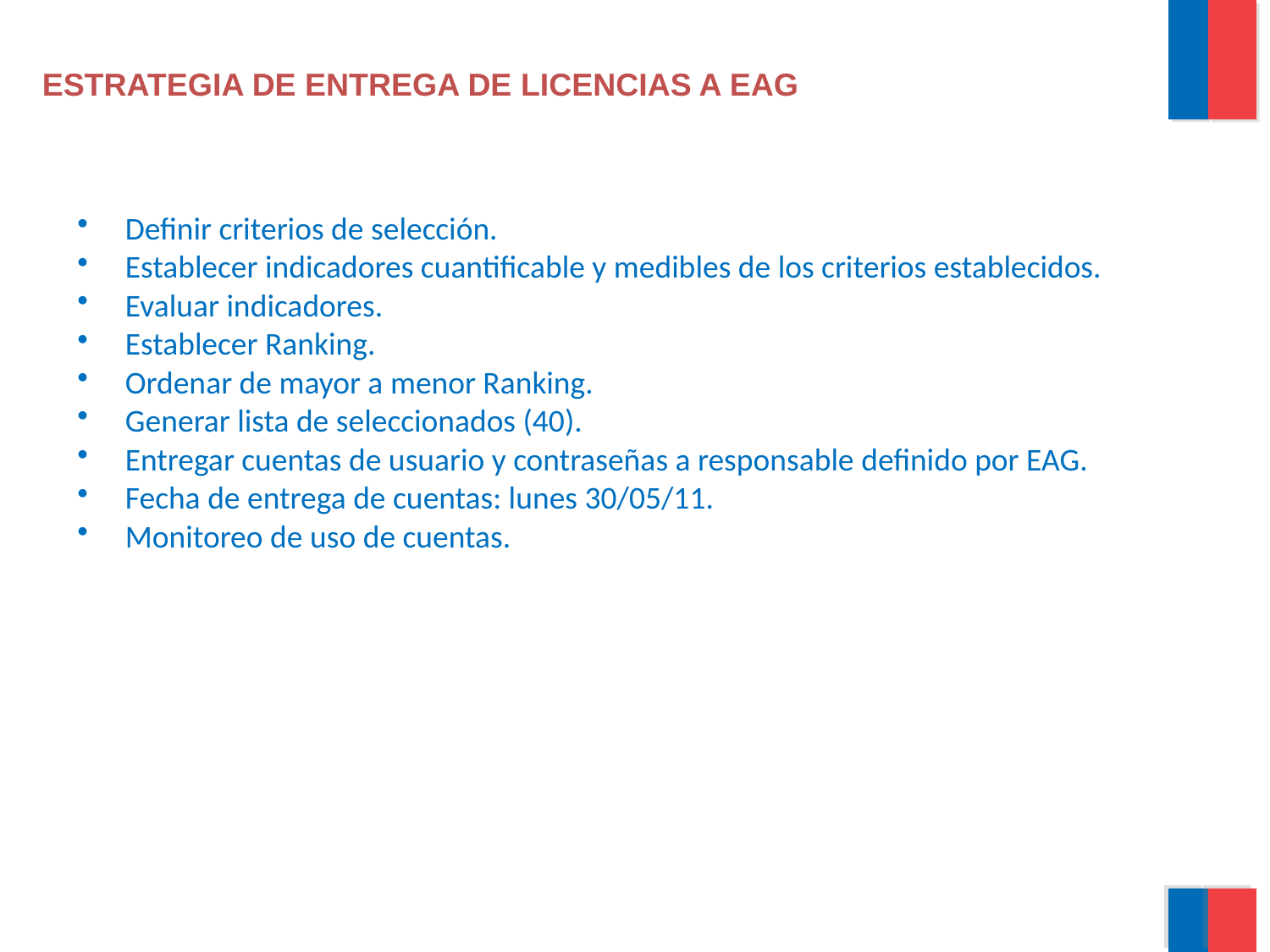

ESTRATEGIA DE ENTREGA DE LICENCIAS A EAG
Definir criterios de selección.
Establecer indicadores cuantificable y medibles de los criterios establecidos.
Evaluar indicadores.
Establecer Ranking.
Ordenar de mayor a menor Ranking.
Generar lista de seleccionados (40).
Entregar cuentas de usuario y contraseñas a responsable definido por EAG.
Fecha de entrega de cuentas: lunes 30/05/11.
Monitoreo de uso de cuentas.